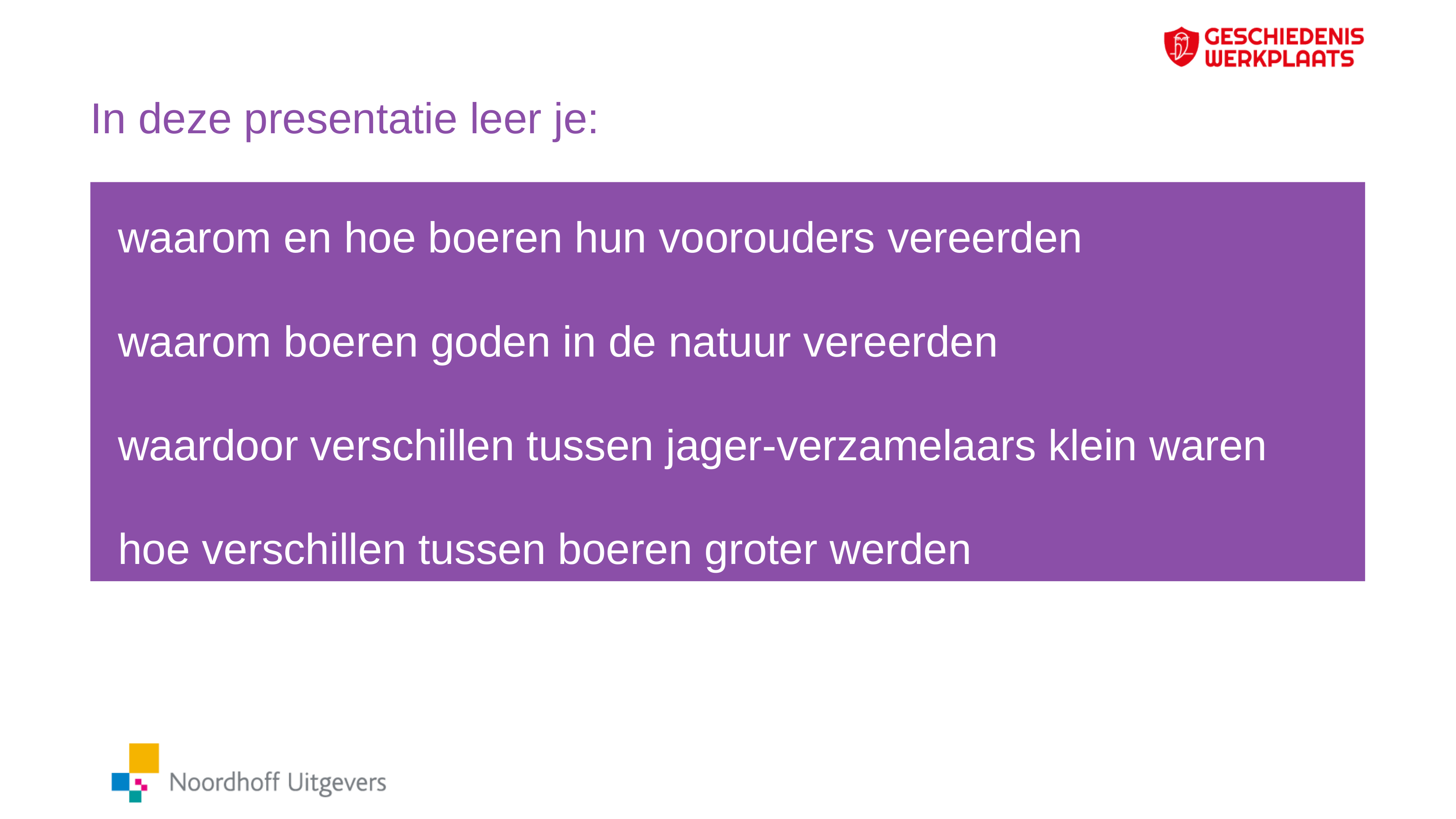

# In deze presentatie leer je:
waarom en hoe boeren hun voorouders vereerden

waarom boeren goden in de natuur vereerden

waardoor verschillen tussen jager-verzamelaars klein waren

hoe verschillen tussen boeren groter werden